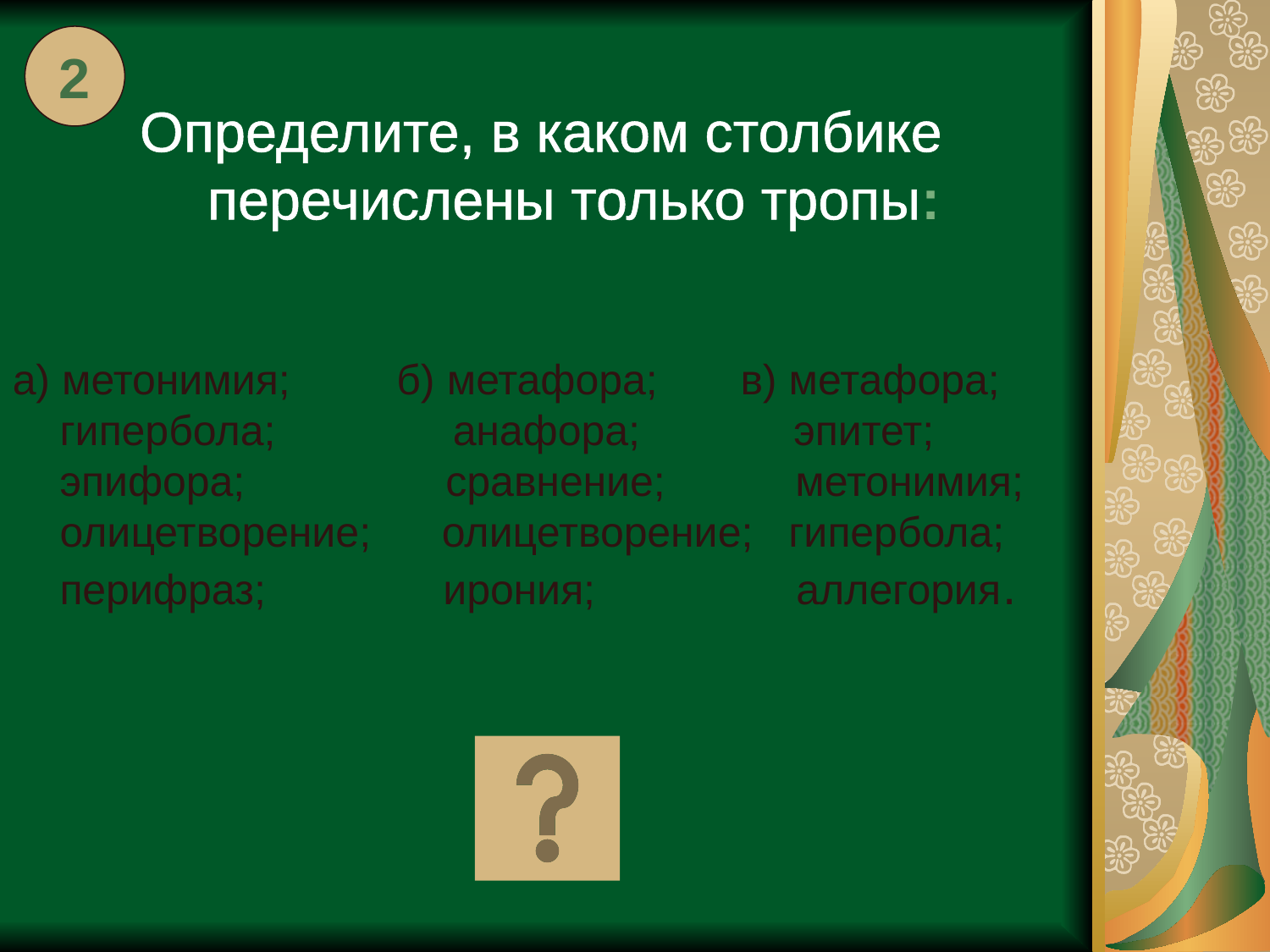

2
 Определите, в каком столбике
     перечислены только тропы:
а) метонимия;         б) метафора;       в) метафора;
    гипербола;               анафора;             эпитет;
    эпифора;                 сравнение;           метонимия;
    олицетворение;      олицетворение;   гипербола;
    перифраз;               ирония;                 аллегория.